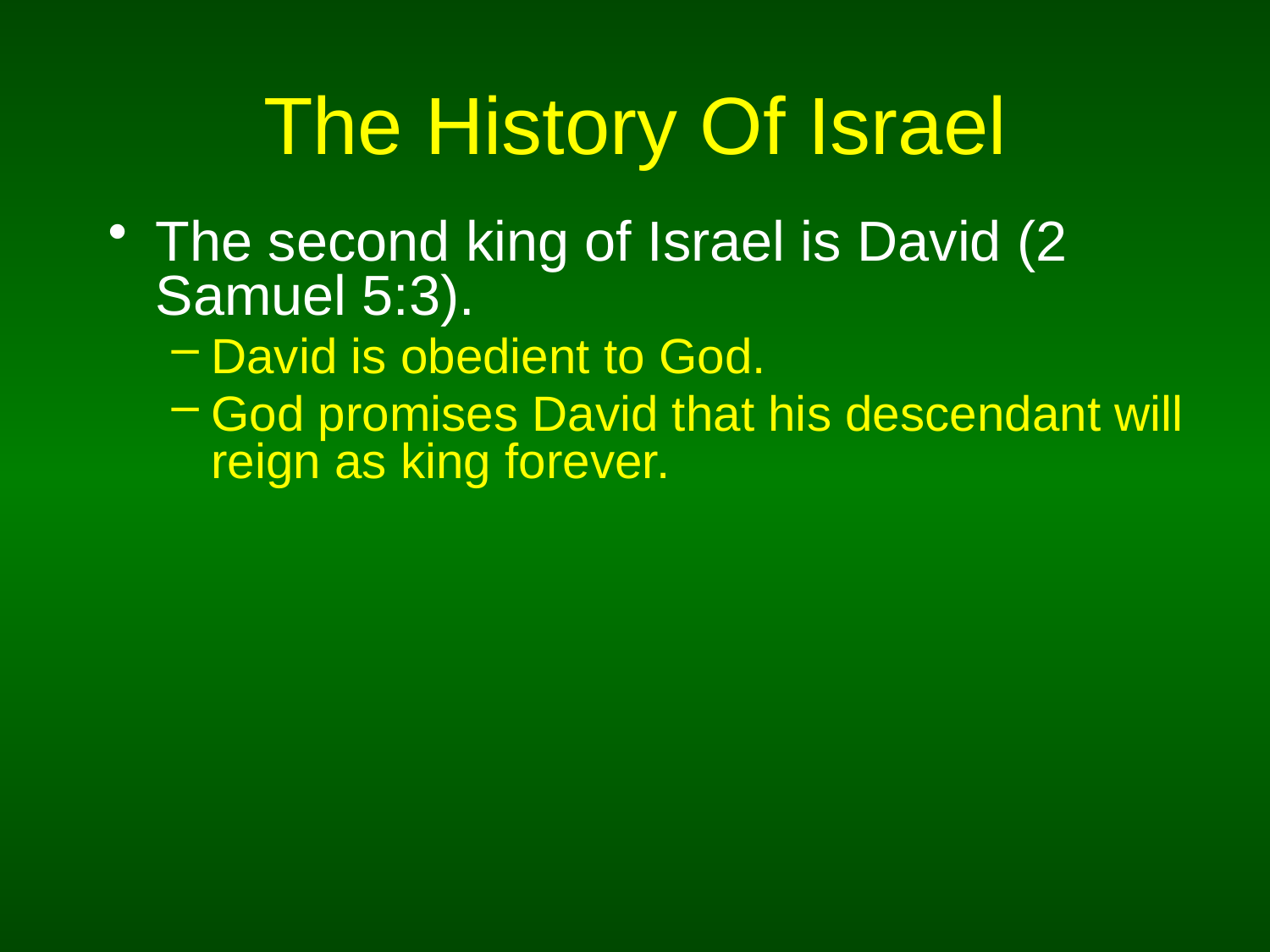

# The History Of Israel
The second king of Israel is David (2 Samuel 5:3).
David is obedient to God.
God promises David that his descendant will reign as king forever.